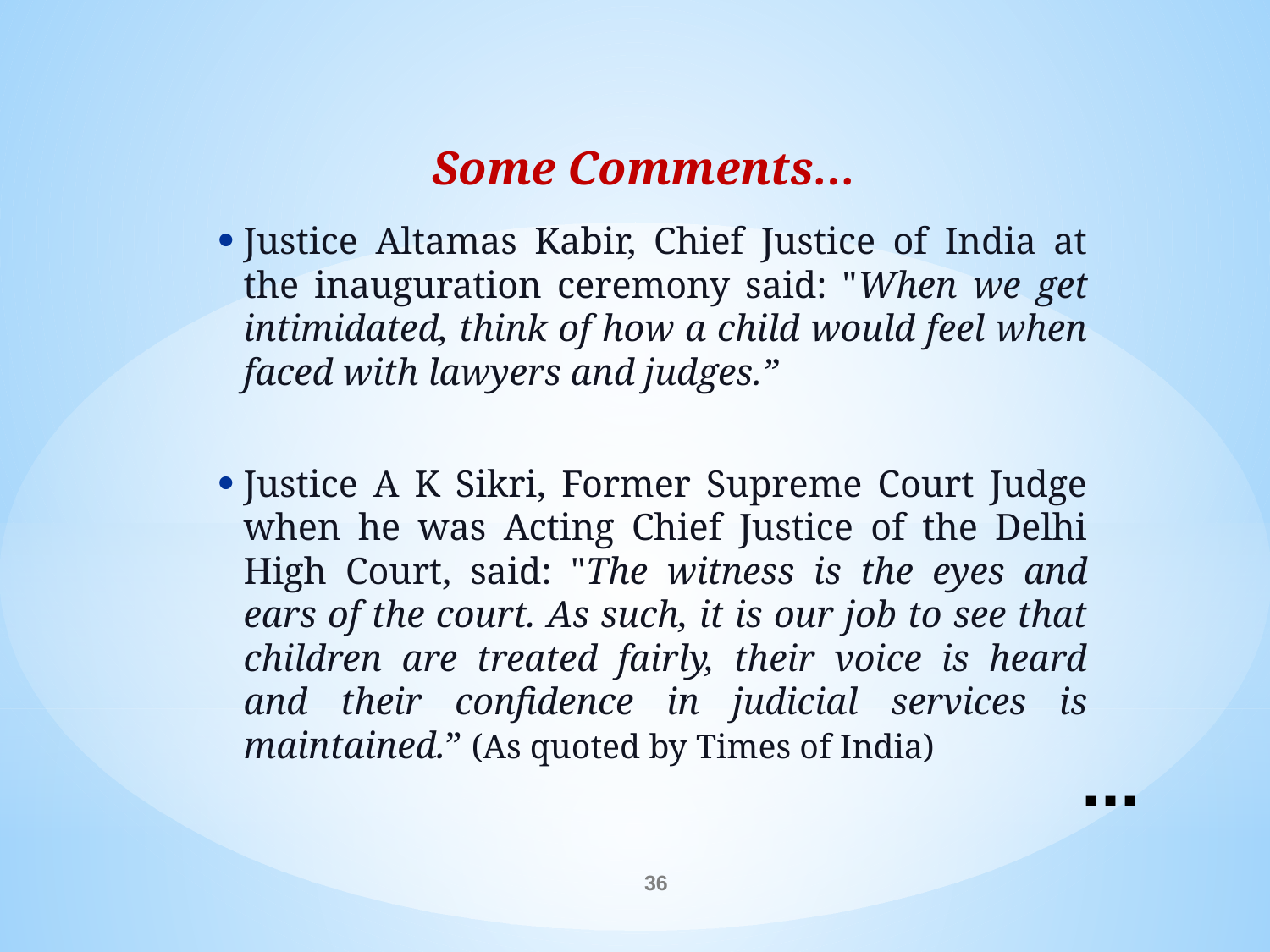

Some Comments…
Justice Altamas Kabir, Chief Justice of India at the inauguration ceremony said: "When we get intimidated, think of how a child would feel when faced with lawyers and judges.”

Justice A K Sikri, Former Supreme Court Judge when he was Acting Chief Justice of the Delhi High Court, said: "The witness is the eyes and ears of the court. As such, it is our job to see that children are treated fairly, their voice is heard and their confidence in judicial services is maintained.” (As quoted by Times of India)

...
36